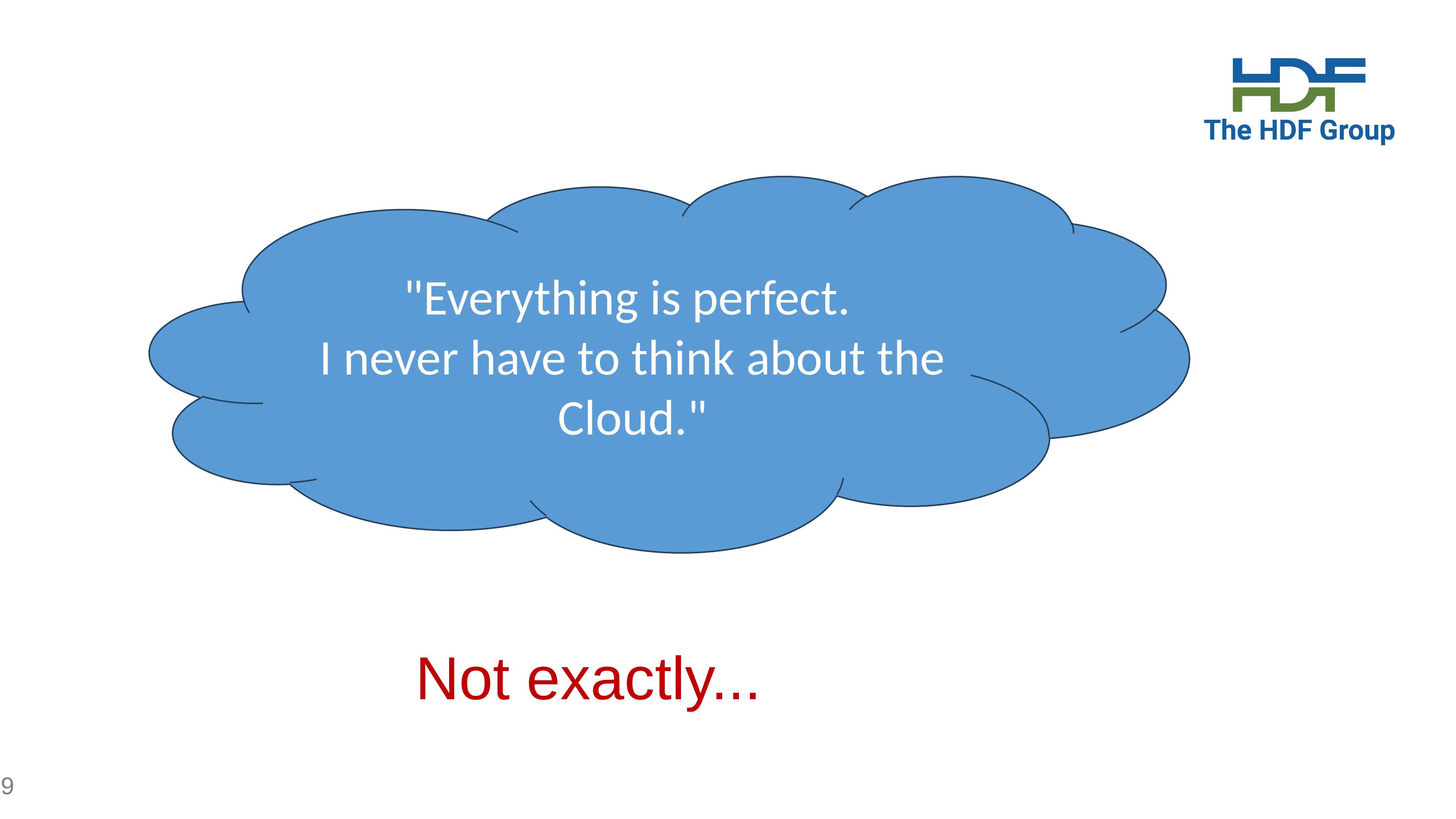

"Everything is perfect.
I never have to think about the Cloud."
Not exactly...